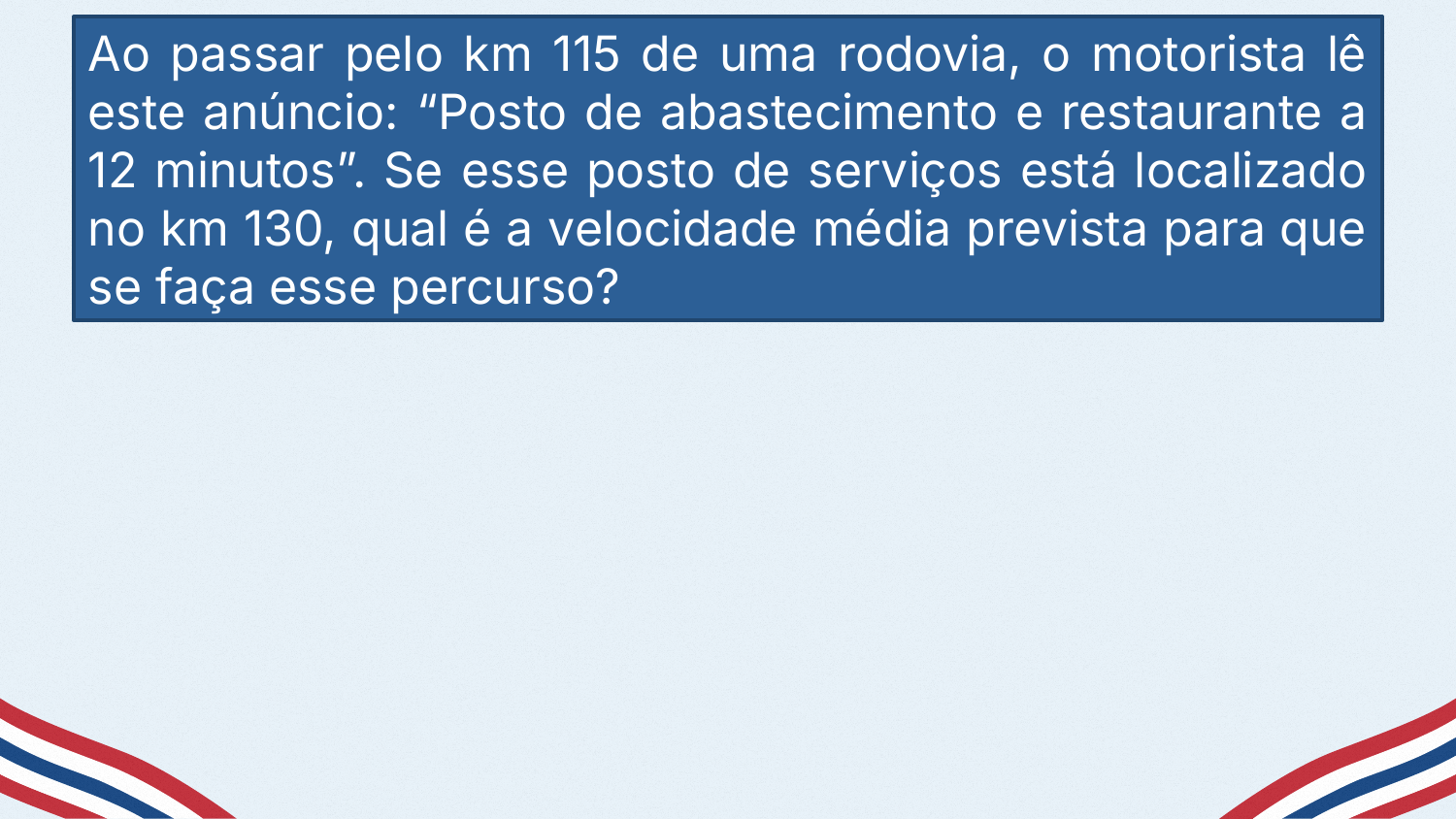

Ao passar pelo km 115 de uma rodovia, o motorista lê este anúncio: “Posto de abastecimento e restaurante a 12 minutos”. Se esse posto de serviços está localizado no km 130, qual é a velocidade média prevista para que se faça esse percurso?